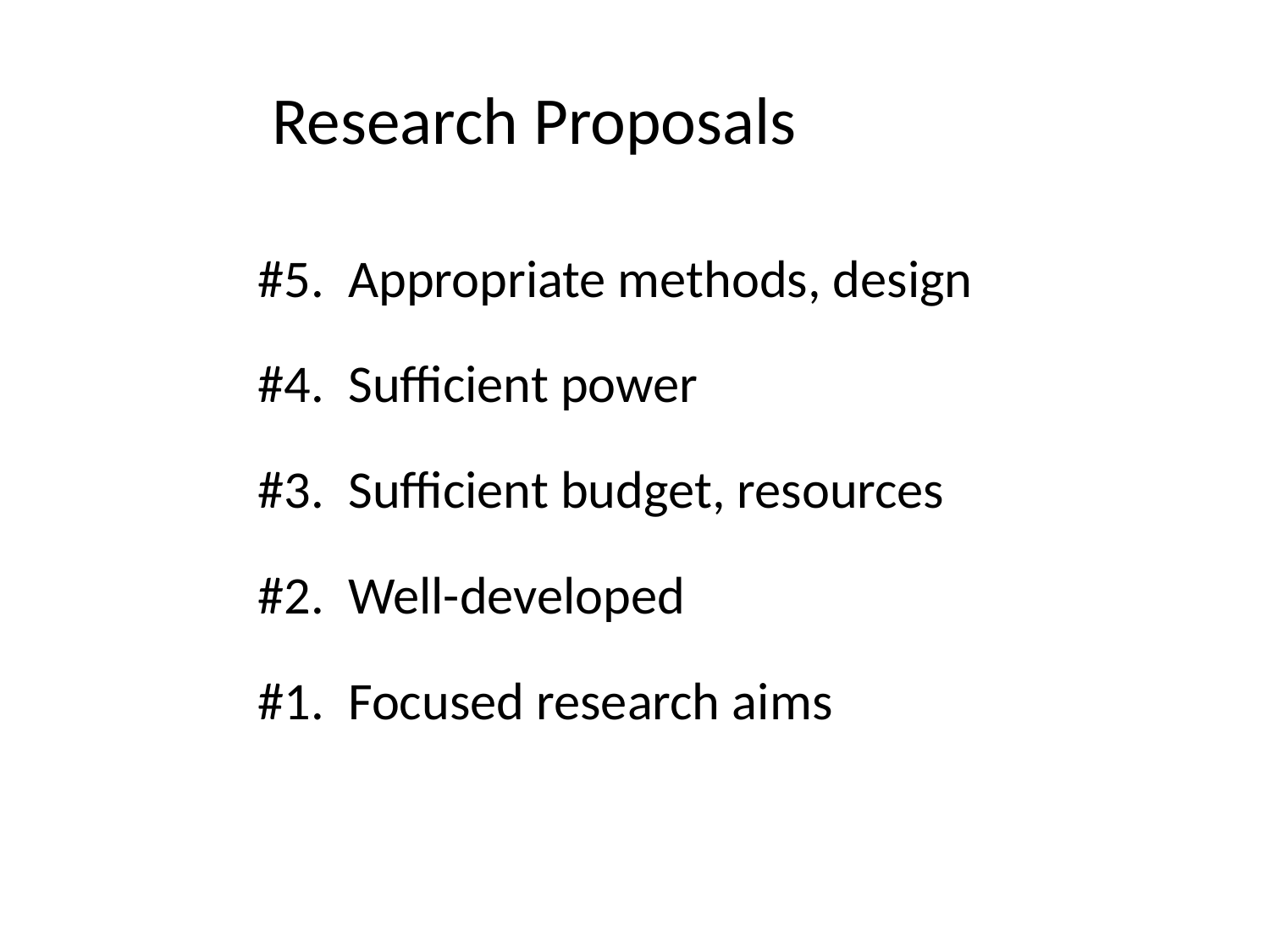

# Research Proposals
#5.  Appropriate methods, design
#4.  Sufficient power
#3.  Sufficient budget, resources
#2.  Well-developed
#1.  Focused research aims